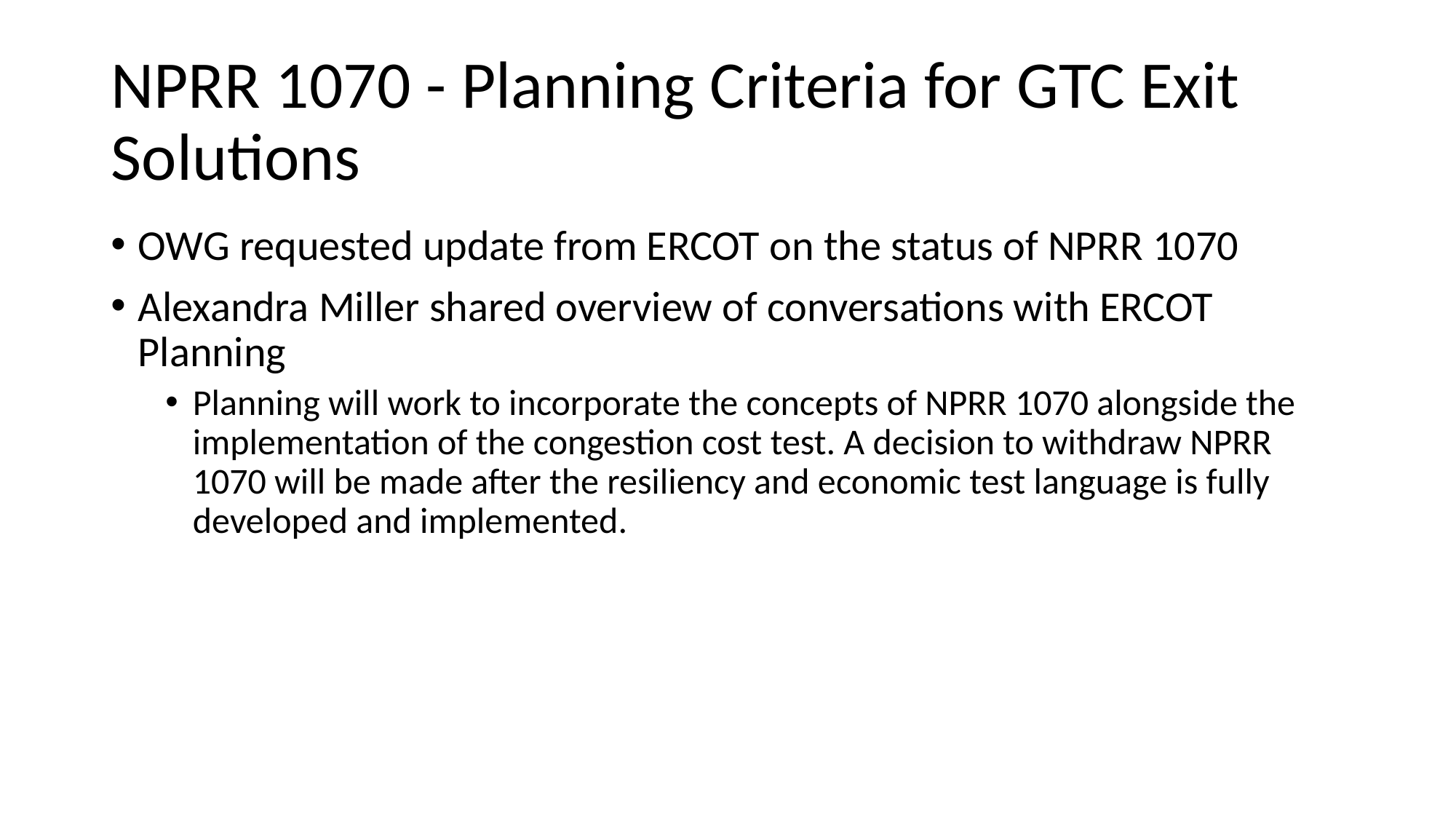

# NPRR 1070 - Planning Criteria for GTC Exit Solutions
OWG requested update from ERCOT on the status of NPRR 1070
Alexandra Miller shared overview of conversations with ERCOT Planning
Planning will work to incorporate the concepts of NPRR 1070 alongside the implementation of the congestion cost test. A decision to withdraw NPRR 1070 will be made after the resiliency and economic test language is fully developed and implemented.